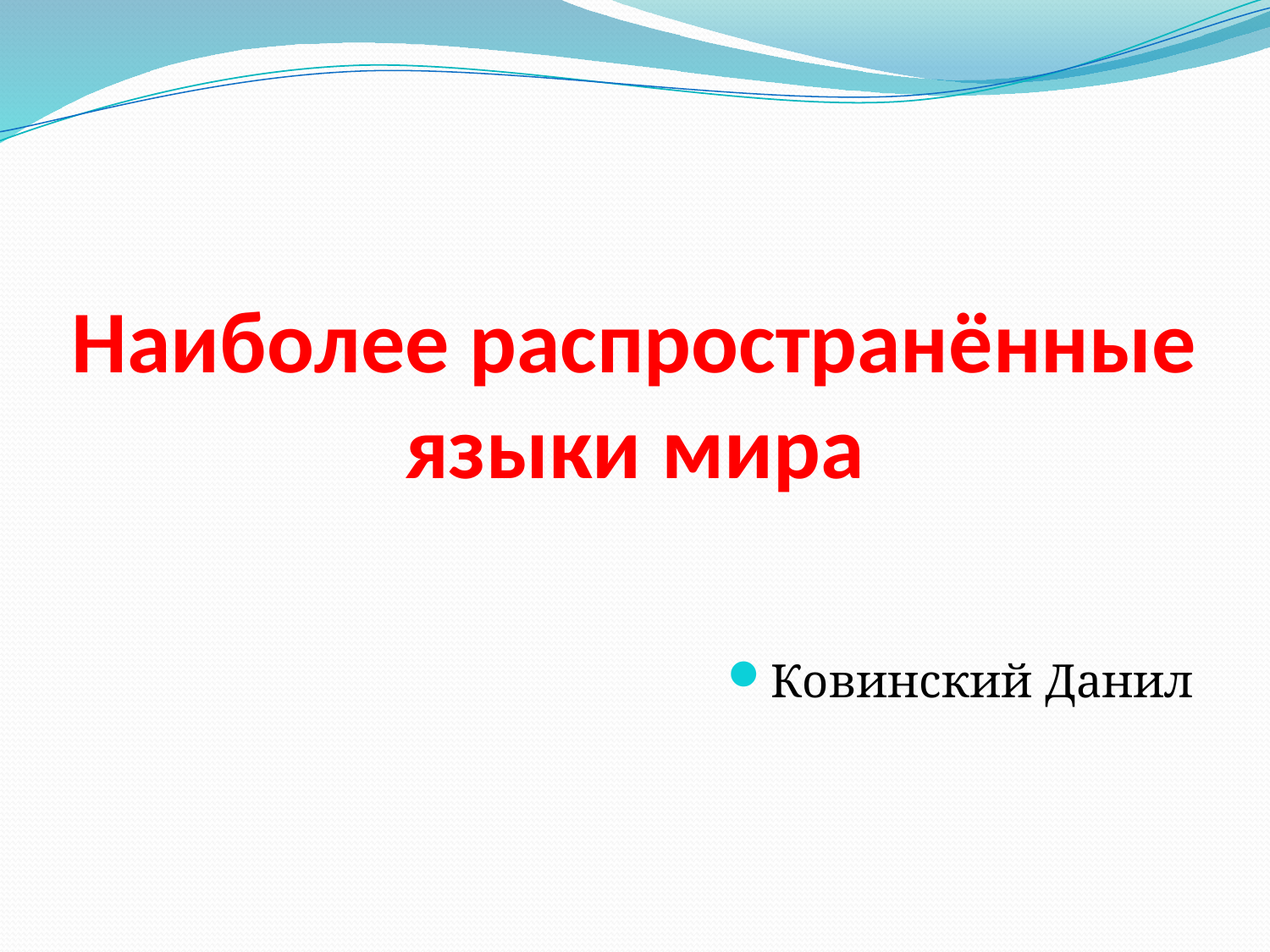

# Наиболее распространённые языки мира
Ковинский Данил